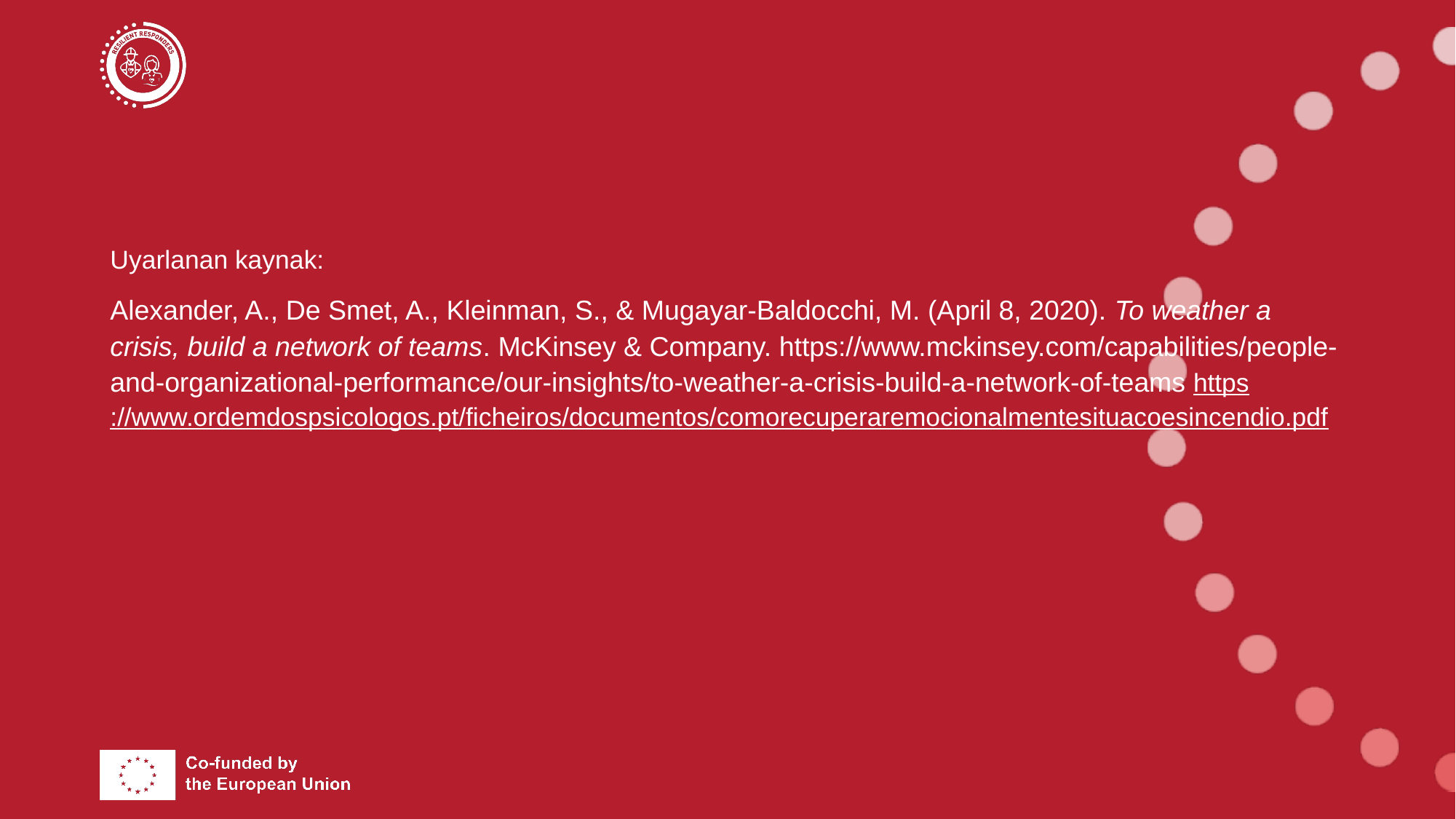

Uyarlanan kaynak:
Alexander, A., De Smet, A., Kleinman, S., & Mugayar-Baldocchi, M. (April 8, 2020). To weather a crisis, build a network of teams. McKinsey & Company. https://www.mckinsey.com/capabilities/people-and-organizational-performance/our-insights/to-weather-a-crisis-build-a-network-of-teams https://www.ordemdospsicologos.pt/ficheiros/documentos/comorecuperaremocionalmentesituacoesincendio.pdf